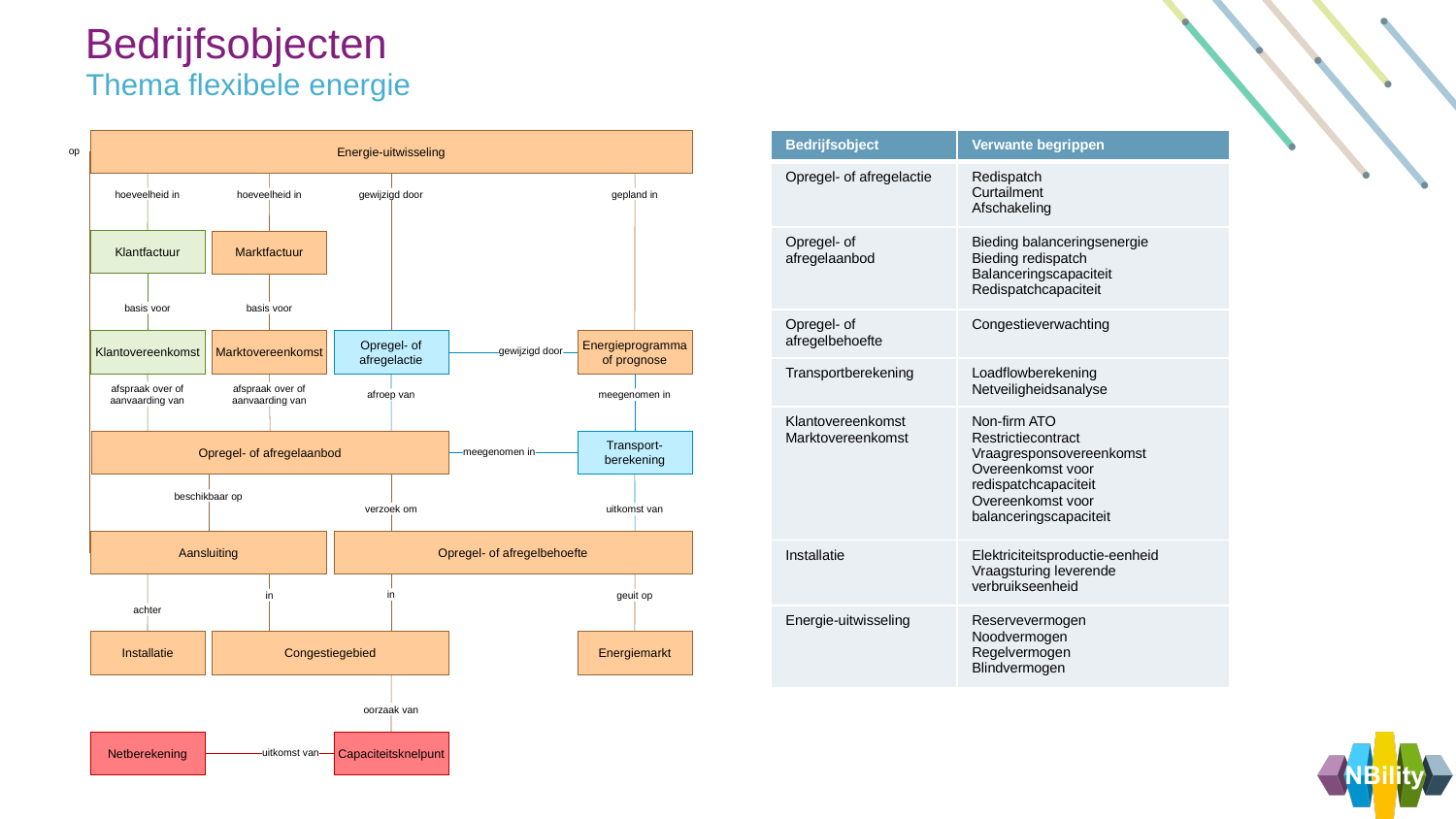

Bedrijfsobjecten
Thema flexibele energie
Energie-uitwisseling
| Bedrijfsobject | Verwante begrippen |
| --- | --- |
| Opregel- of afregelactie | Redispatch Curtailment Afschakeling |
| Opregel- of afregelaanbod | Bieding balanceringsenergie Bieding redispatch Balanceringscapaciteit Redispatchcapaciteit |
| Opregel- of afregelbehoefte | Congestieverwachting |
| Transportberekening | Loadflowberekening Netveiligheidsanalyse |
| Klantovereenkomst Marktovereenkomst | Non-firm ATO Restrictiecontract Vraagresponsovereenkomst Overeenkomst voor redispatchcapaciteit Overeenkomst voor balanceringscapaciteit |
| Installatie | Elektriciteitsproductie-eenheid Vraagsturing leverende verbruikseenheid |
| Energie-uitwisseling | Reservevermogen Noodvermogen Regelvermogen Blindvermogen |
op
hoeveelheid in
hoeveelheid in
gewijzigd door
gepland in
Klantfactuur
Marktfactuur
basis voor
basis voor
Klantovereenkomst
Marktovereenkomst
Opregel- of afregelactie
Energieprogramma
of prognose
gewijzigd door
afspraak over of
aanvaarding van
afspraak over of
aanvaarding van
afroep van
meegenomen in
Opregel- of afregelaanbod
Transport-berekening
meegenomen in
beschikbaar op
verzoek om
uitkomst van
Aansluiting
Opregel- of afregelbehoefte
in
in
geuit op
achter
Installatie
Congestiegebied
Energiemarkt
oorzaak van
Netberekening
Capaciteitsknelpunt
uitkomst van